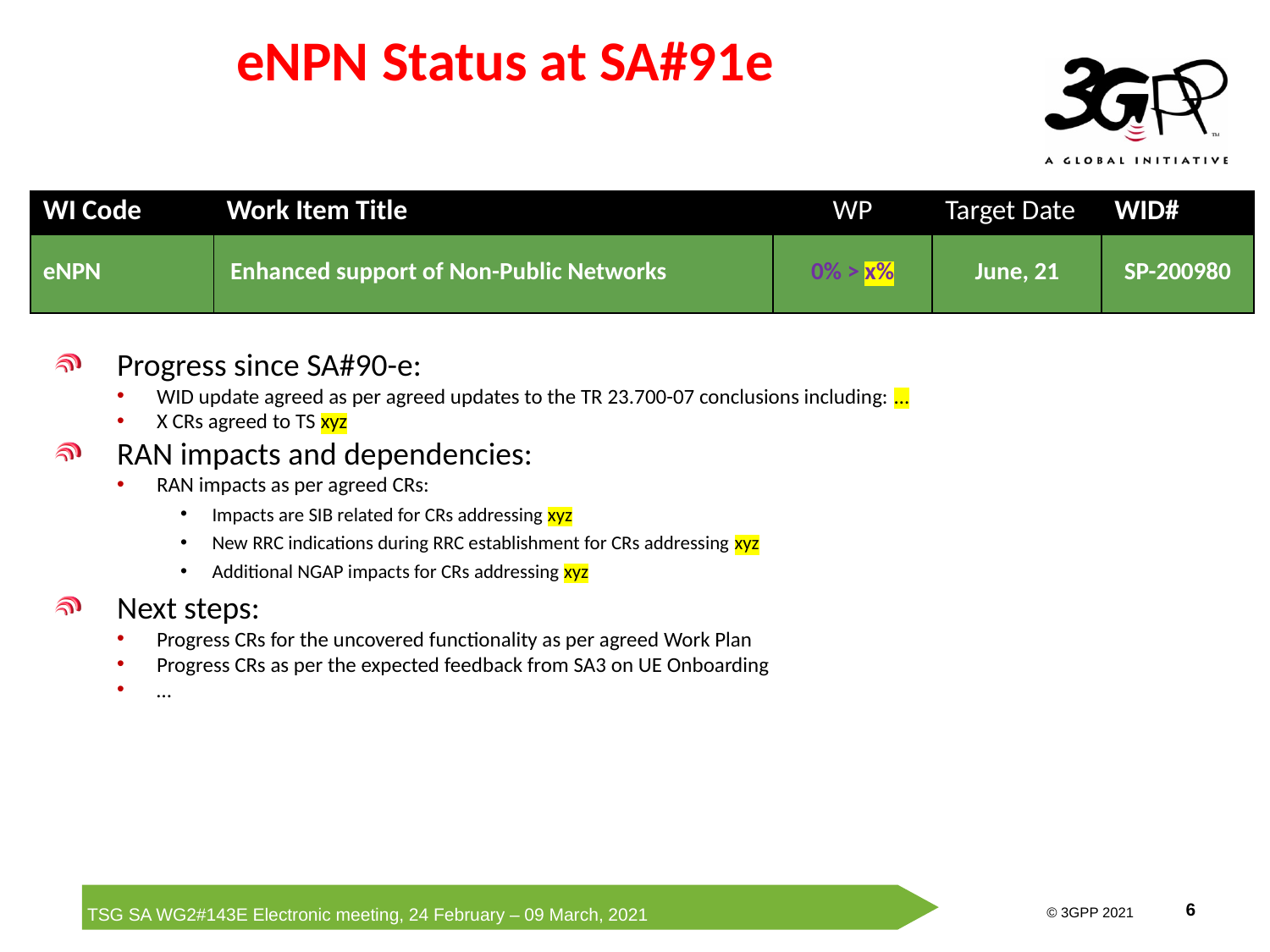

# eNPN Status at SA#91e
| WI Code | Work Item Title | WP | Target Date | WID# |
| --- | --- | --- | --- | --- |
| eNPN | Enhanced support of Non-Public Networks | 0% > x% | June, 21 | SP-200980 |
Progress since SA#90-e:
WID update agreed as per agreed updates to the TR 23.700-07 conclusions including: …
X CRs agreed to TS xyz
RAN impacts and dependencies:
RAN impacts as per agreed CRs:
Impacts are SIB related for CRs addressing xyz
New RRC indications during RRC establishment for CRs addressing xyz
Additional NGAP impacts for CRs addressing xyz
Next steps:
Progress CRs for the uncovered functionality as per agreed Work Plan
Progress CRs as per the expected feedback from SA3 on UE Onboarding
…